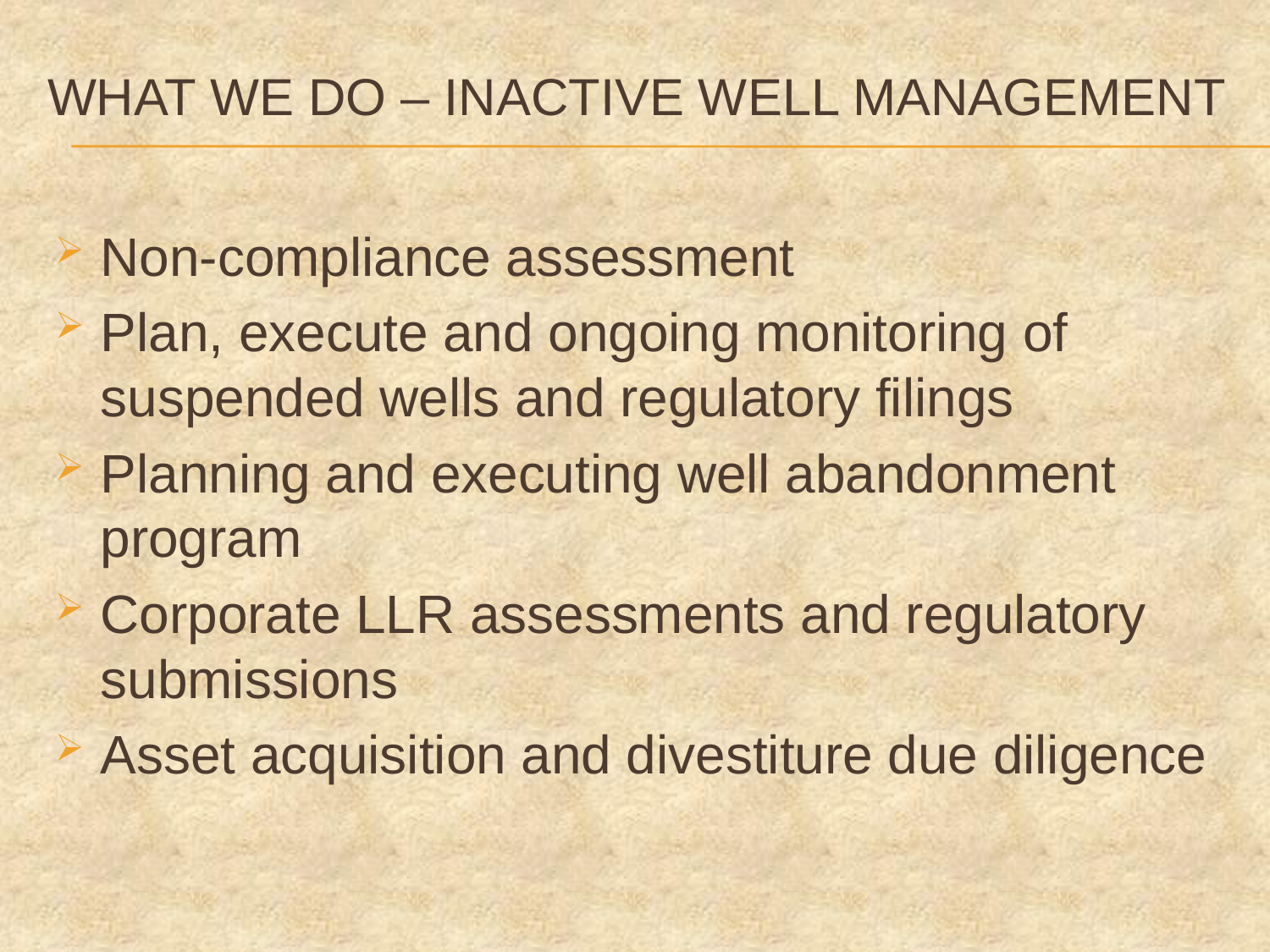

# What we do – Inactive well management
Non-compliance assessment
Plan, execute and ongoing monitoring of suspended wells and regulatory filings
Planning and executing well abandonment program
Corporate LLR assessments and regulatory submissions
Asset acquisition and divestiture due diligence